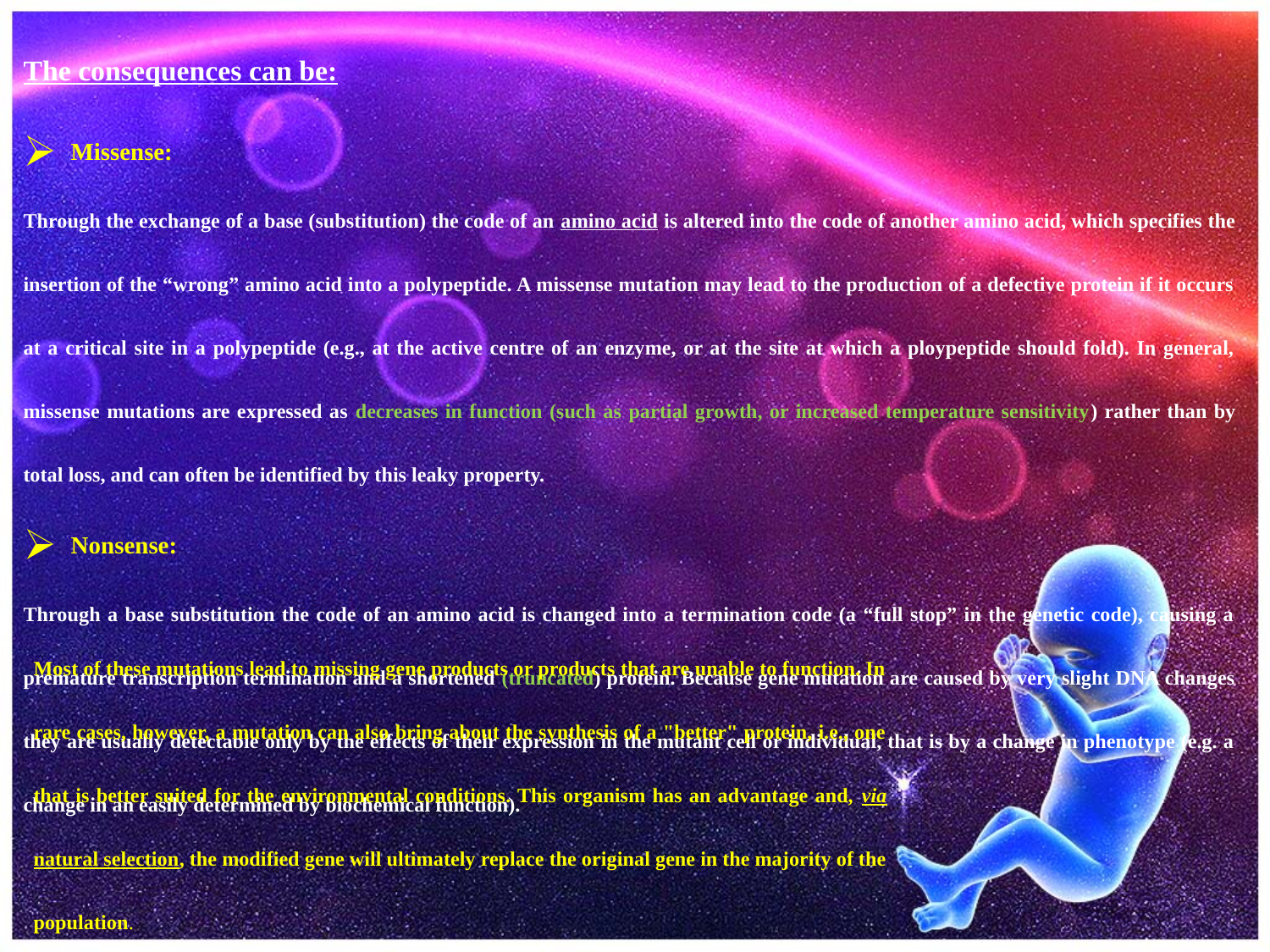

The consequences can be:
Missense:
Through the exchange of a base (substitution) the code of an amino acid is altered into the code of another amino acid, which specifies the insertion of the “wrong” amino acid into a polypeptide. A missense mutation may lead to the production of a defective protein if it occurs at a critical site in a polypeptide (e.g., at the active centre of an enzyme, or at the site at which a ploypeptide should fold). In general, missense mutations are expressed as decreases in function (such as partial growth, or increased temperature sensitivity) rather than by total loss, and can often be identified by this leaky property.
Nonsense:
Through a base substitution the code of an amino acid is changed into a termination code (a “full stop” in the genetic code), causing a premature transcription termination and a shortened (truncated) protein. Because gene mutation are caused by very slight DNA changes they are usually detectable only by the effects of their expression in the mutant cell or individual, that is by a change in phenotype (e.g. a change in an easily determined by biochemical function).

Most of these mutations lead to missing gene products or products that are unable to function. In rare cases, however, a mutation can also bring about the synthesis of a "better" protein, i.e., one that is better suited for the environmental conditions. This organism has an advantage and, via natural selection, the modified gene will ultimately replace the original gene in the majority of the population.